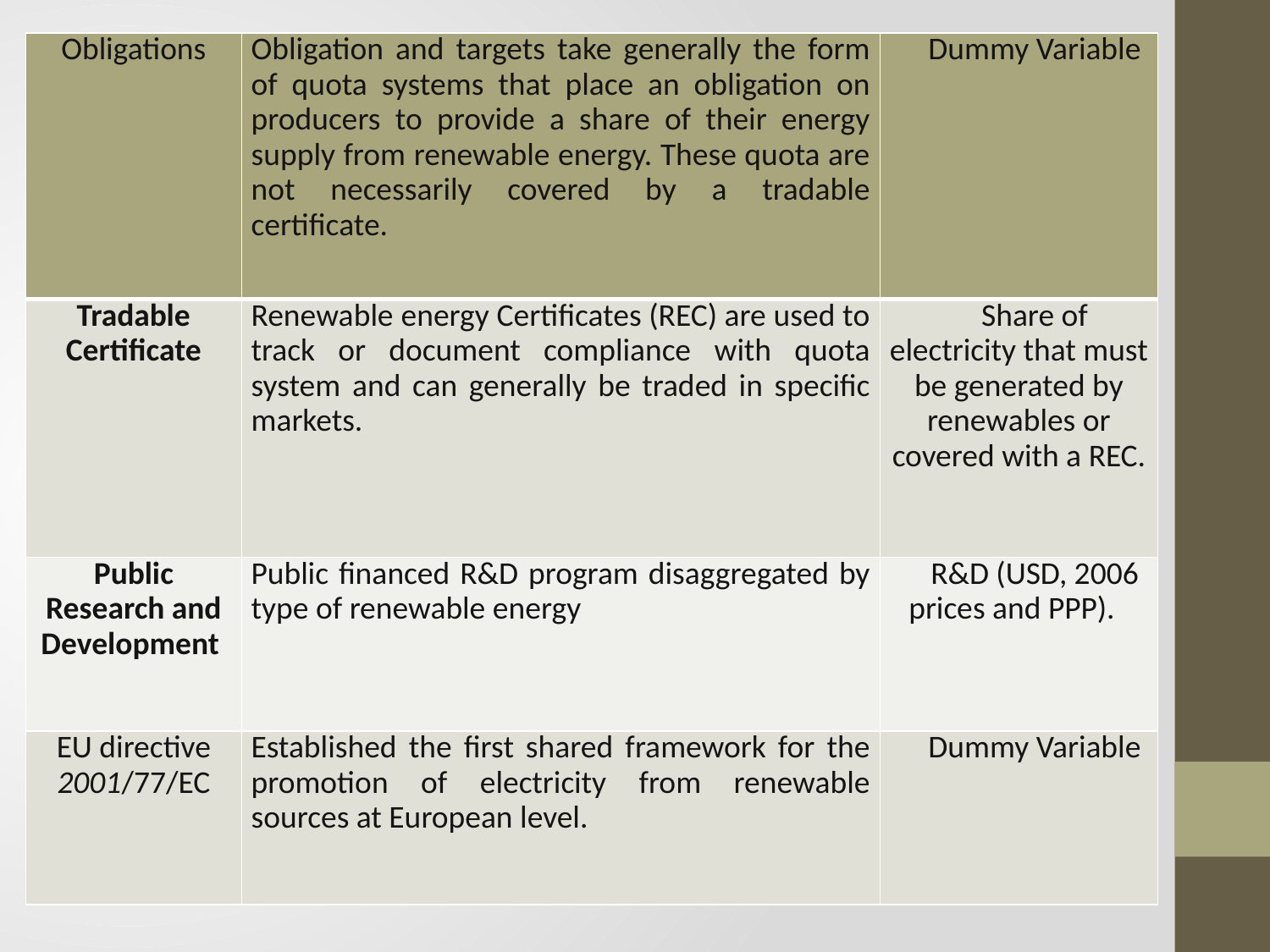

| Obligations | Obligation and targets take generally the form of quota systems that place an obligation on producers to provide a share of their energy supply from renewable energy. These quota are not necessarily covered by a tradable certificate. | Dummy Variable |
| --- | --- | --- |
| Tradable Certificate | Renewable energy Certificates (REC) are used to track or document compliance with quota system and can generally be traded in specific markets. | Share of electricity that must be generated by renewables or covered with a REC. |
| Public Research and Development | Public financed R&D program disaggregated by type of renewable energy | R&D (USD, 2006 prices and PPP). |
| EU directive 2001/77/EC | Established the first shared framework for the promotion of electricity from renewable sources at European level. | Dummy Variable |